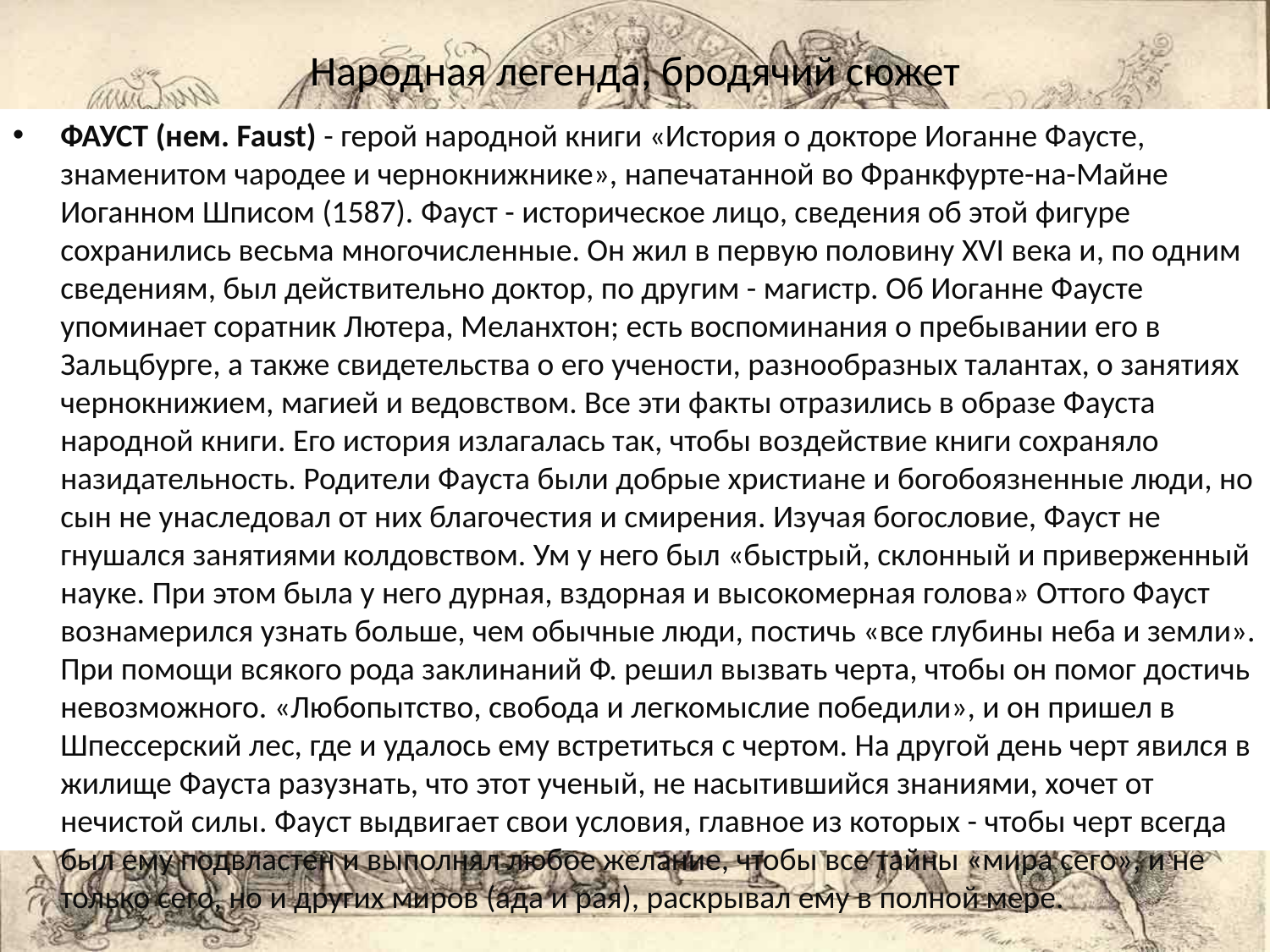

# Народная легенда, бродячий сюжет
ФАУСТ (нем. Faust) - герой народной книги «История о докторе Иоганне Фаусте, знаменитом чародее и чернокнижнике», напечатанной во Франкфурте-на-Майне Иоганном Шписом (1587). Фауст - историческое лицо, сведения об этой фигуре сохранились весьма многочисленные. Он жил в первую половину XVI века и, по одним сведениям, был действительно доктор, по другим - магистр. Об Иоганне Фаусте упоминает соратник Лютера, Меланхтон; есть воспоминания о пребывании его в Зальцбурге, а также свидетельства о его учености, разнообразных талантах, о занятиях чернокнижием, магией и ведовством. Все эти факты отразились в образе Фауста народной книги. Его история излагалась так, чтобы воздействие книги сохраняло назидательность. Родители Фауста были добрые христиане и богобоязненные люди, но сын не унаследовал от них благочестия и смирения. Изучая богословие, Фауст не гнушался занятиями колдовством. Ум у него был «быстрый, склонный и приверженный науке. При этом была у него дурная, вздорная и высокомерная голова» Оттого Фауст вознамерился узнать больше, чем обычные люди, постичь «все глубины неба и земли». При помощи всякого рода заклинаний Ф. решил вызвать черта, чтобы он помог достичь невозможного. «Любопытство, свобода и легкомыслие победили», и он пришел в Шпессерский лес, где и удалось ему встретиться с чертом. На другой день черт явился в жилище Фауста разузнать, что этот ученый, не насытившийся знаниями, хочет от нечистой силы. Фауст выдвигает свои условия, главное из которых - чтобы черт всегда был ему подвластен и выполнял любое желание, чтобы все тайны «мира сего», и не только сего, но и других миров (ада и рая), раскрывал ему в полной мере.